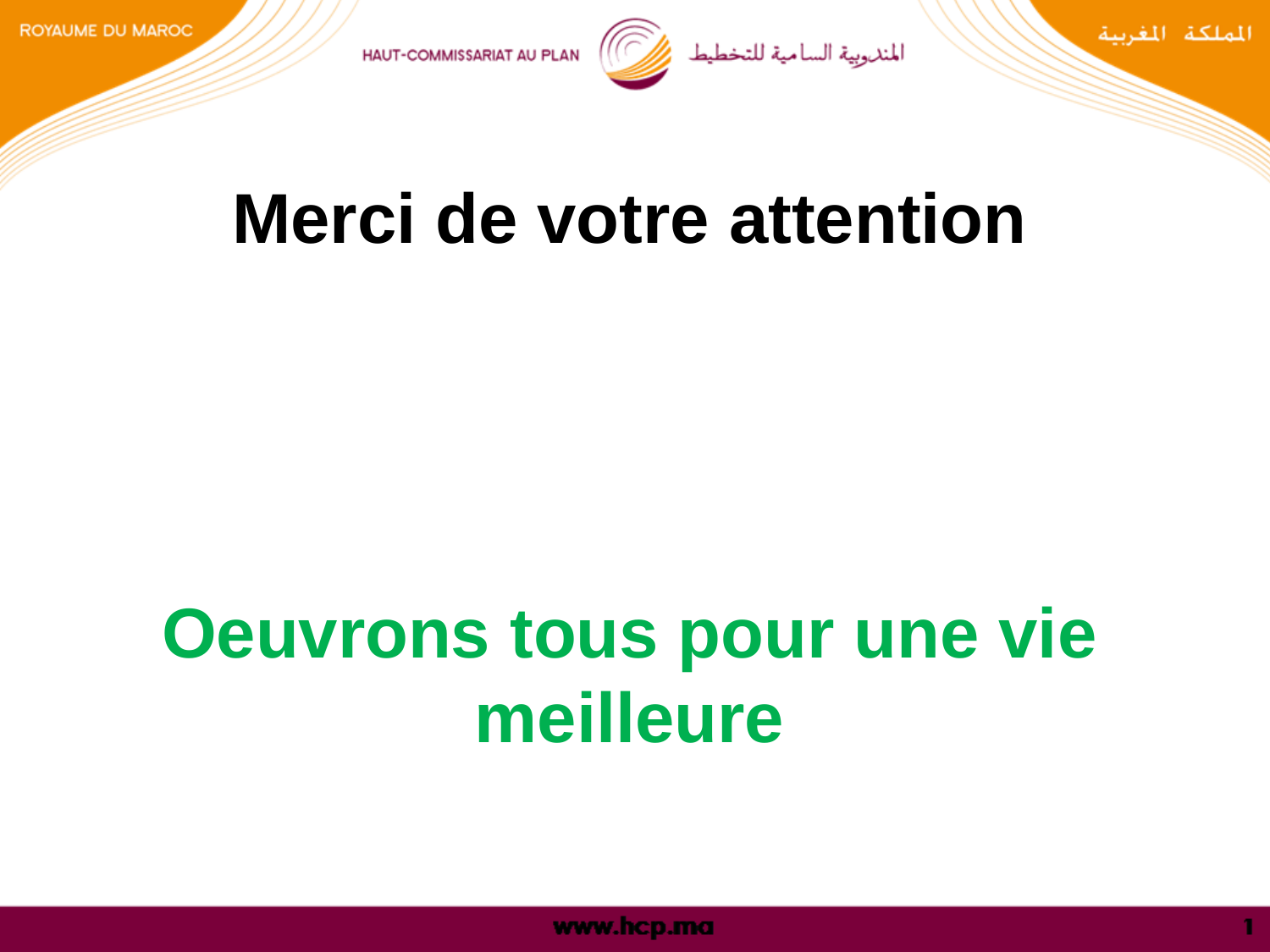

Merci de votre attention

Oeuvrons tous pour une vie meilleure